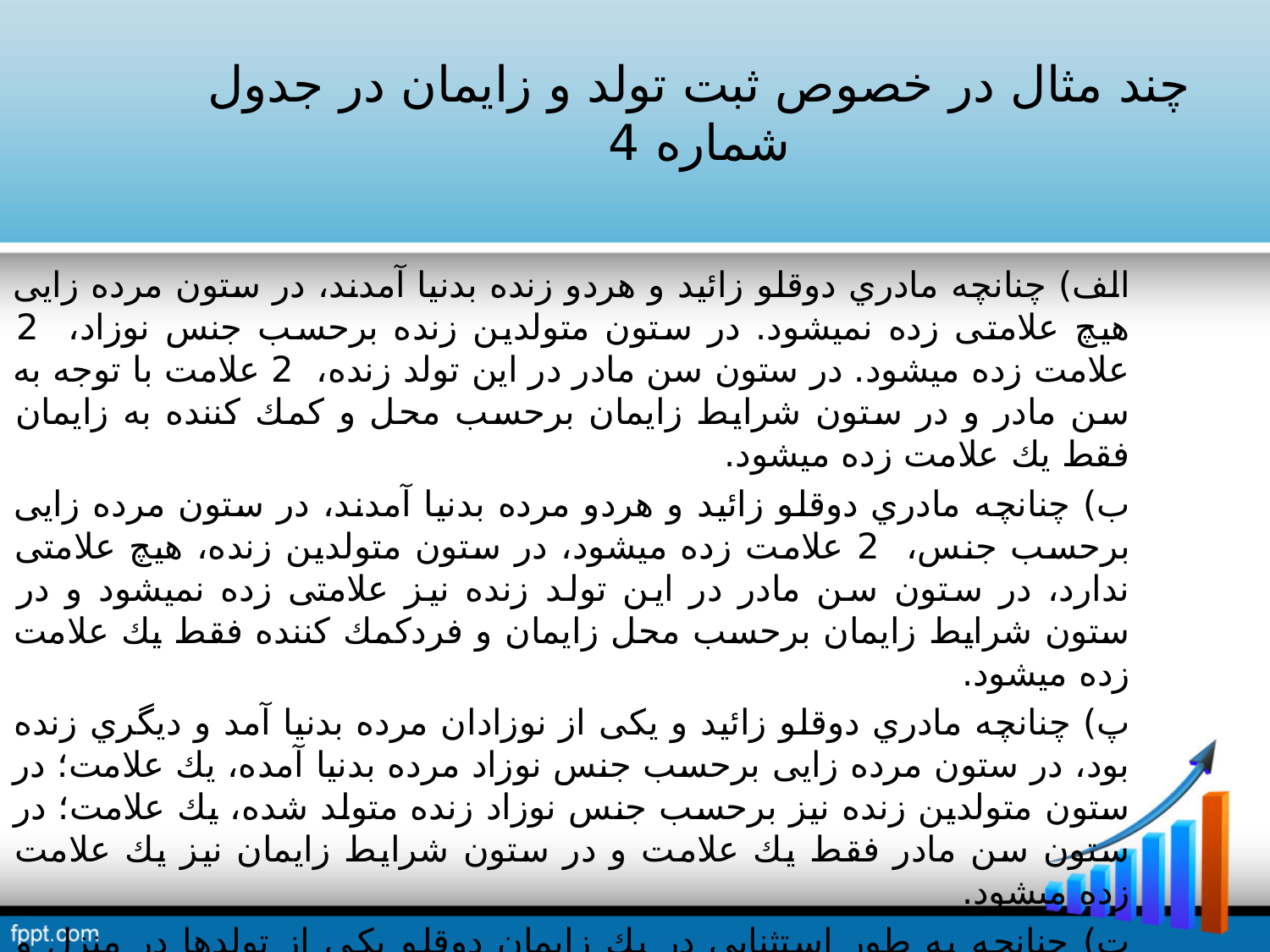

# چند مثال در خصوص ثبت تولد و زایمان در جدول شماره 4
الف) چنانچه مادري دوقلو زائيد و هردو زنده بدنيا آمدند، در ستون مرده زایی هيچ علامتی زده نمیشود. در ستون متولدین زنده برحسب جنس نوزاد،  2 علامت زده میشود. در ستون سن مادر در این تولد زنده،  2 علامت با توجه به سن مادر و در ستون شرایط زایمان برحسب محل و كمك كننده به زایمان فقط یك علامت زده میشود.
ب) چنانچه مادري دوقلو زائيد و هردو مرده بدنيا آمدند، در ستون مرده زایی برحسب جنس،  2 علامت زده میشود، در ستون متولدین زنده، هيچ علامتی ندارد، در ستون سن مادر در این تولد زنده نيز علامتی زده نمیشود و در ستون شرایط زایمان برحسب محل زایمان و فردكمك كننده فقط یك علامت زده میشود.
پ) چنانچه مادري دوقلو زائيد و یکی از نوزادان مرده بدنيا آمد و دیگري زنده بود، در ستون مرده زایی برحسب جنس نوزاد مرده بدنيا آمده، یك علامت؛ در ستون متولدین زنده نيز برحسب جنس نوزاد زنده متولد شده، یك علامت؛ در ستون سن مادر فقط یك علامت و در ستون شرایط زایمان نيز یك علامت زده میشود.
ت) چنانچه به طور استثنایی در یك زایمان دوقلو یکی از تولدها در منزل و دیگري در زایشگاه اتفاق افتاد، در ستون شرایط زایمان، فقط محل زایمان آخرین تولد ثبت میشود.
ث) در صورتی كه زایمان در منزل یا بين راه اتفاق افتاده ولی جفت در بيمارستان یا مركز زایمانی خارج شده .              باشد زایمان در بيمارستان یا مركز زایمانی محسوب می شود.